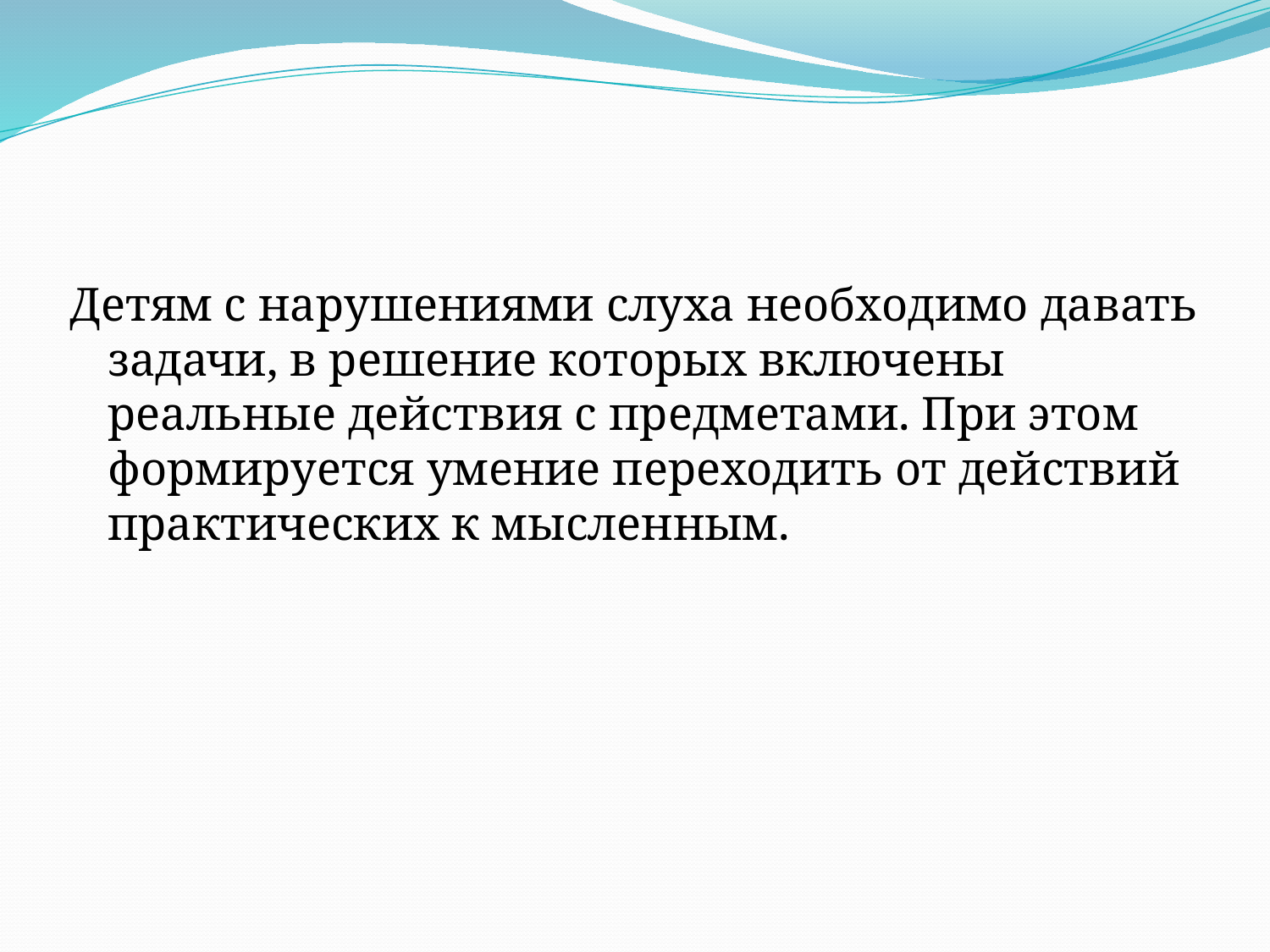

#
Детям с нарушениями слуха необходимо давать задачи, в решение которых включены реальные действия с предметами. При этом формируется умение переходить от действий практических к мысленным.